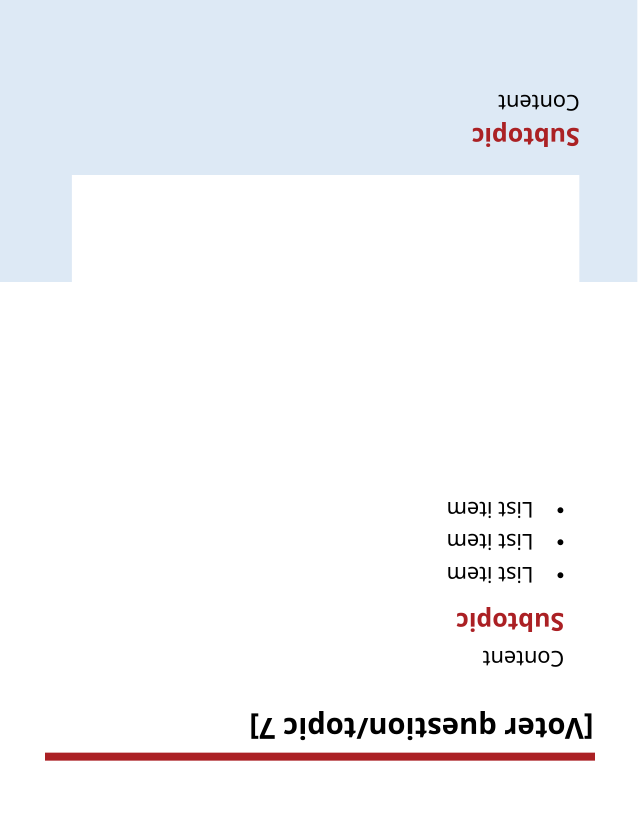

Subtopic
Content

Content
Subtopic
List item
List item
List item

# [Voter question/topic 7]